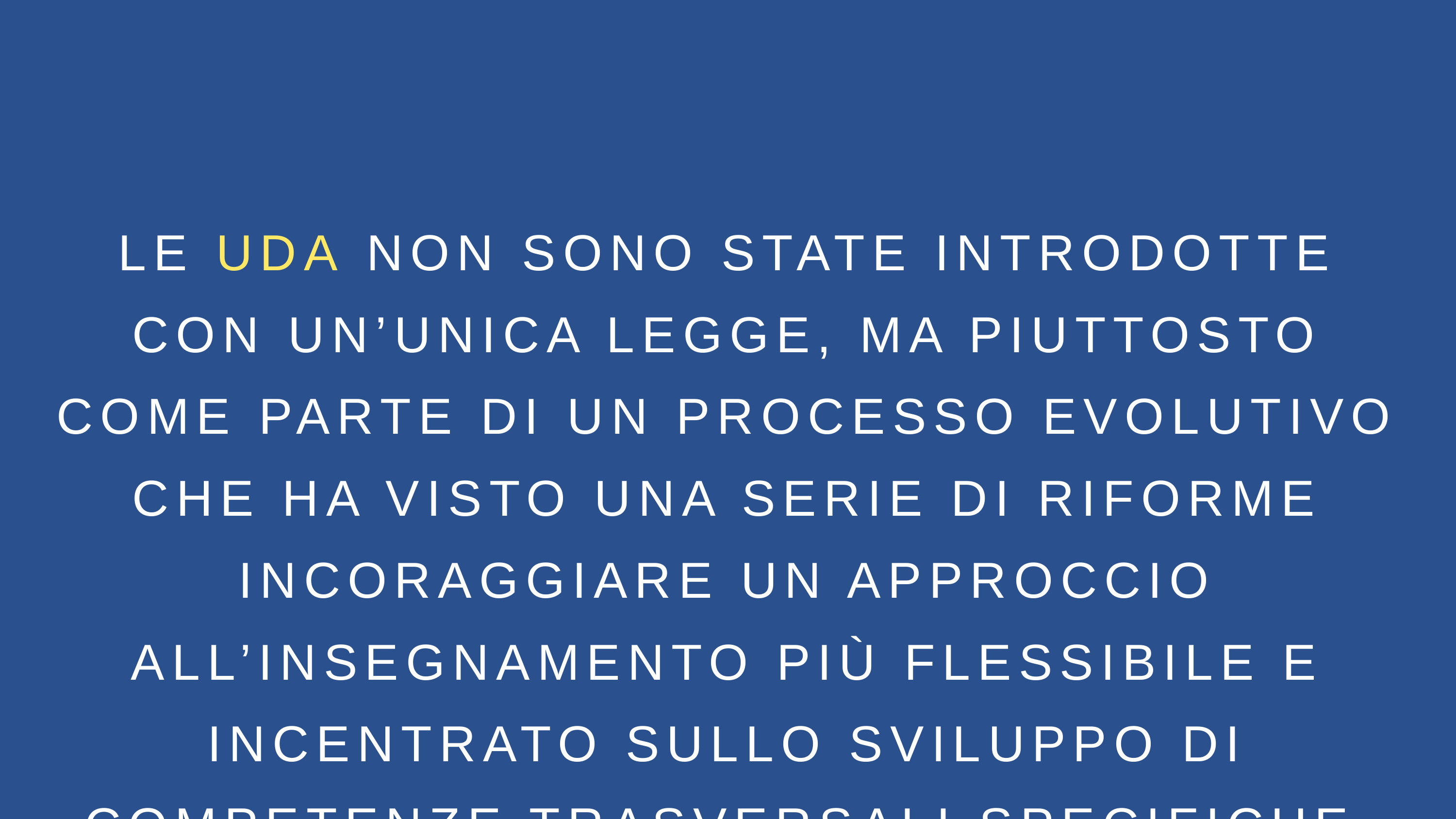

LE UDA NON SONO STATE INTRODOTTE CON UN’UNICA LEGGE, MA PIUTTOSTO COME PARTE DI UN PROCESSO EVOLUTIVO CHE HA VISTO UNA SERIE DI RIFORME INCORAGGIARE UN APPROCCIO ALL’INSEGNAMENTO PIÙ FLESSIBILE E INCENTRATO SULLO SVILUPPO DI COMPETENZE TRASVERSALI SPECIFICHE.